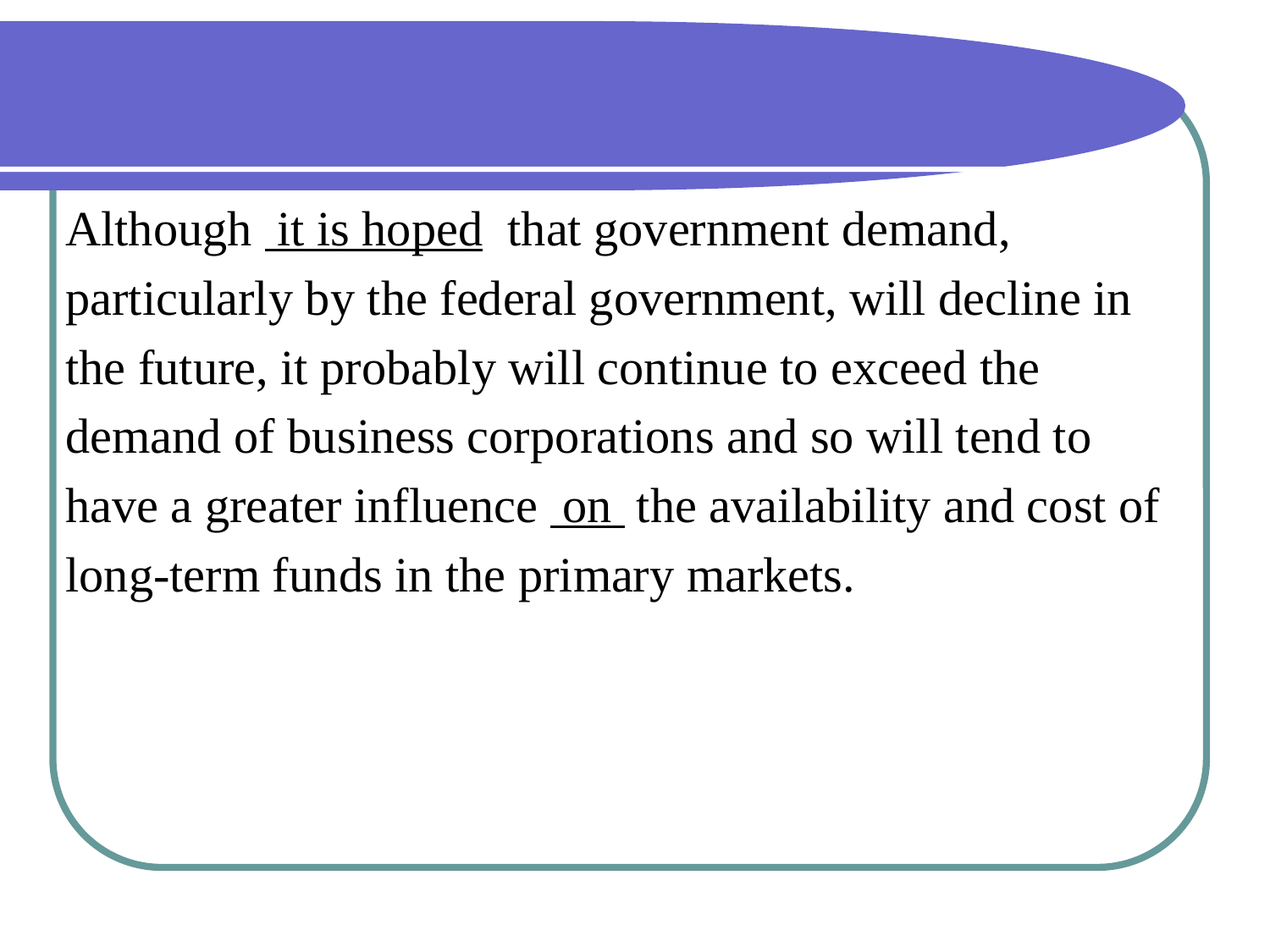

#
Although  it is hoped  that government demand,
particularly by the federal government, will decline in
the future, it probably will continue to exceed the
demand of business corporations and so will tend to
have a greater influence  on  the availability and cost of
long-term funds in the primary markets.